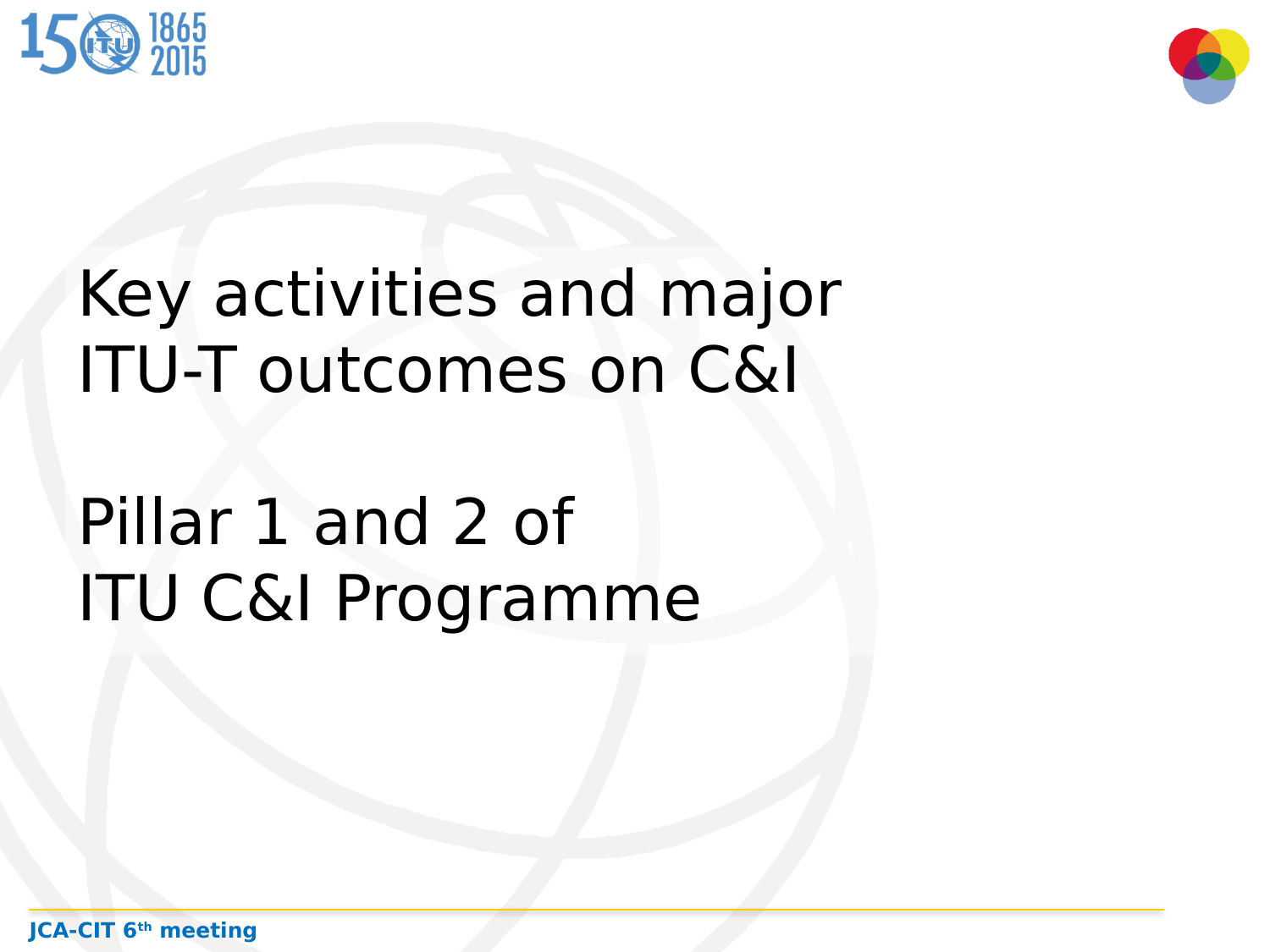

Key activities and major
ITU-T outcomes on C&I
Pillar 1 and 2 of
ITU C&I Programme